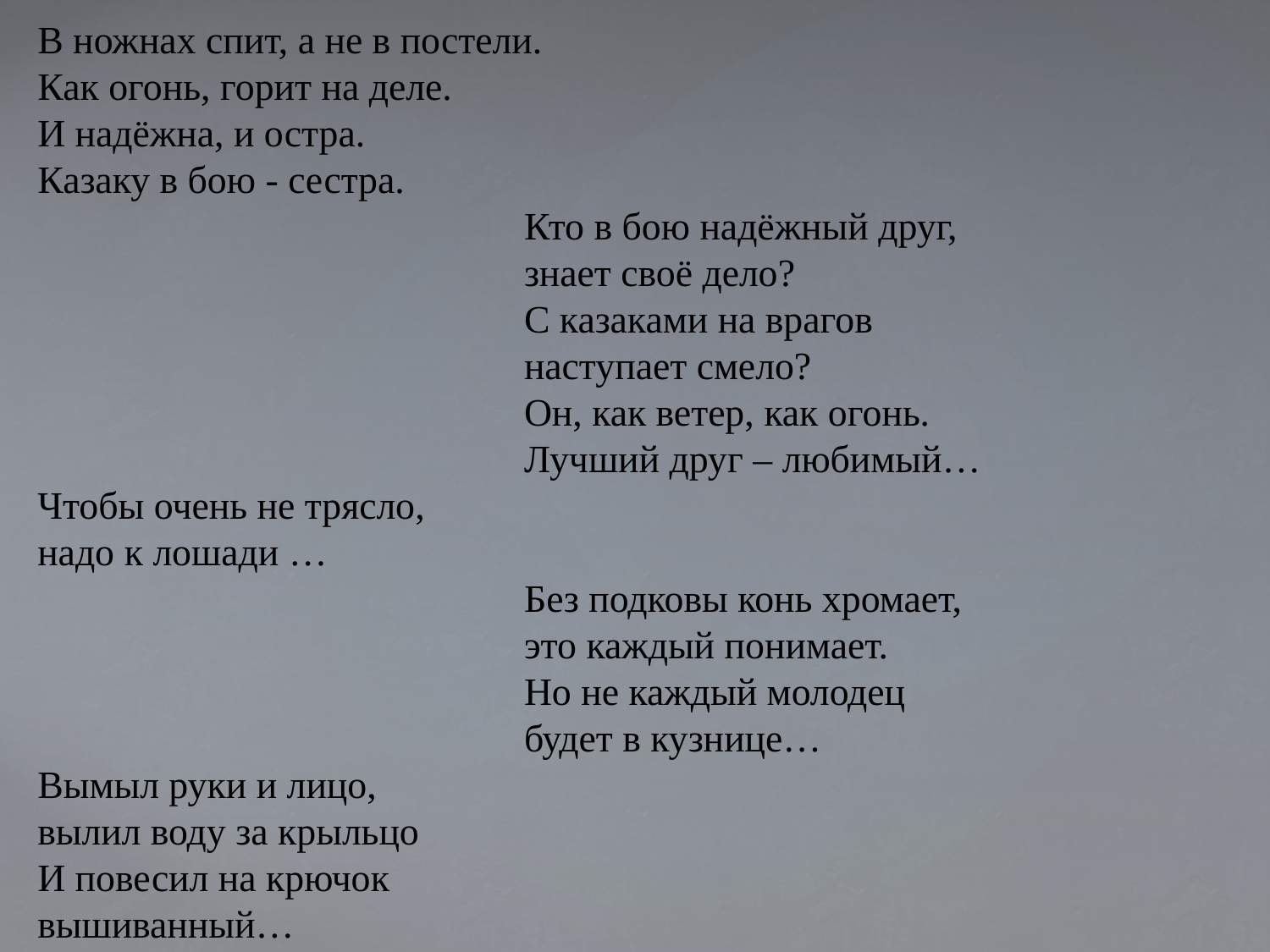

# В ножнах спит, а не в постели. Как огонь, горит на деле. И надёжна, и остра. Казаку в бою - сестра. Кто в бою надёжный друг, знает своё дело? С казаками на врагов наступает смело? Он, как ветер, как огонь. Лучший друг – любимый… Чтобы очень не трясло, надо к лошади … Без подковы конь хромает, это каждый понимает. Но не каждый молодец будет в кузнице… Вымыл руки и лицо, вылил воду за крыльцо И повесил на крючок вышиванный…